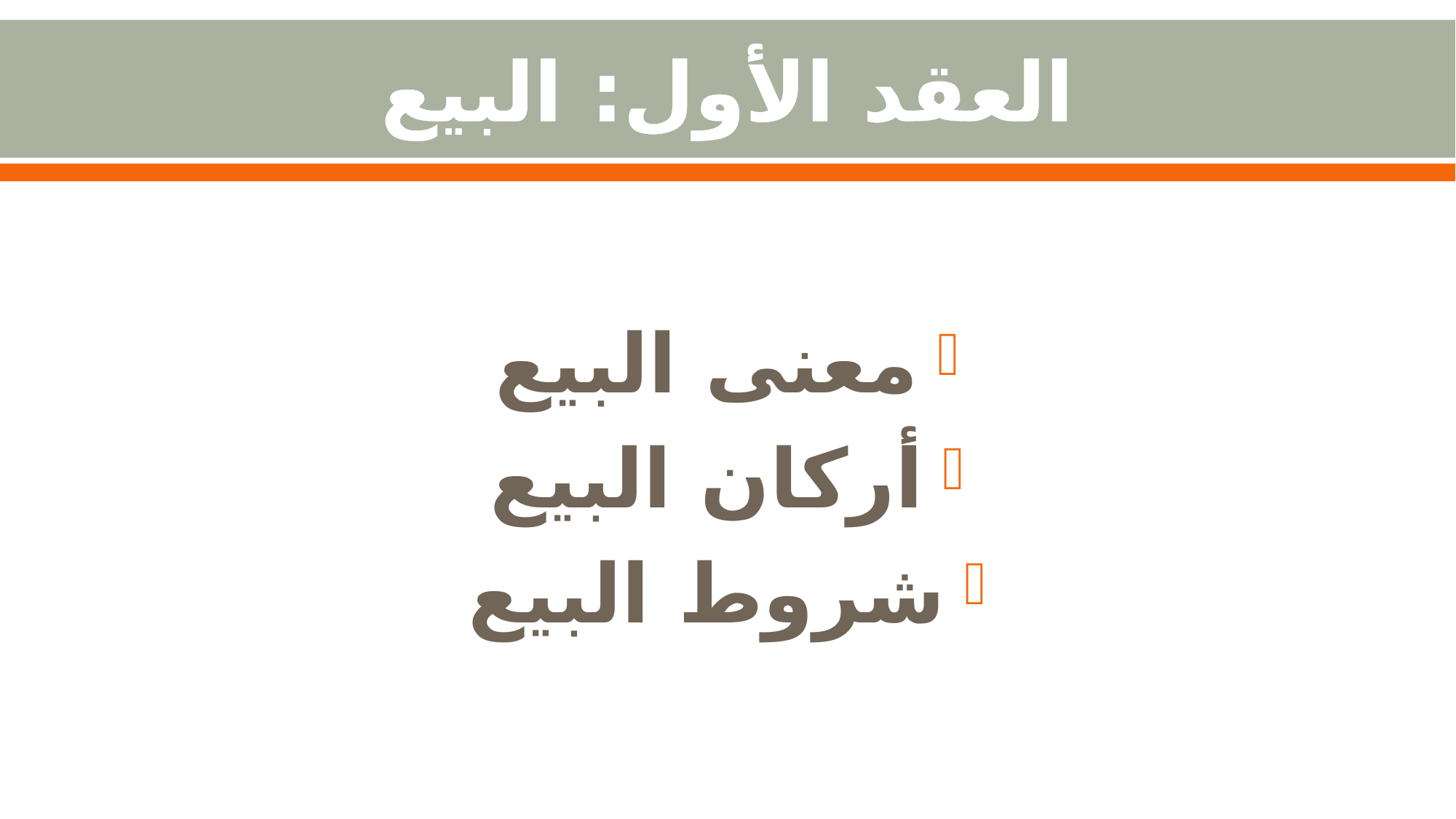

# العقد الأول: البيع

معنى البيع
أركان البيع
شروط البيع